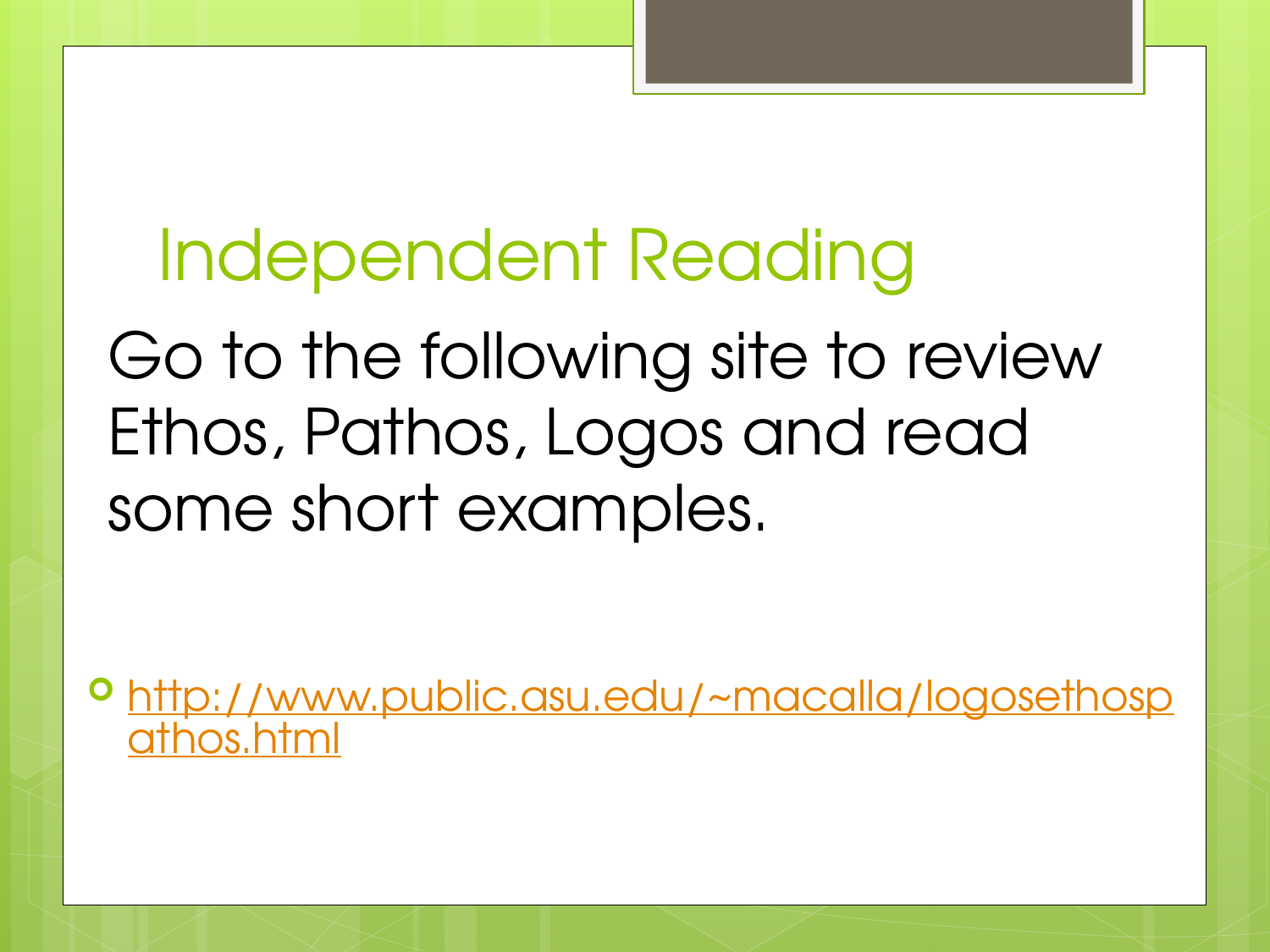

# Independent Reading

Go to the following site to review Ethos, Pathos, Logos and read some short examples.

http://www.public.asu.edu/~macalla/logosethospathos.html